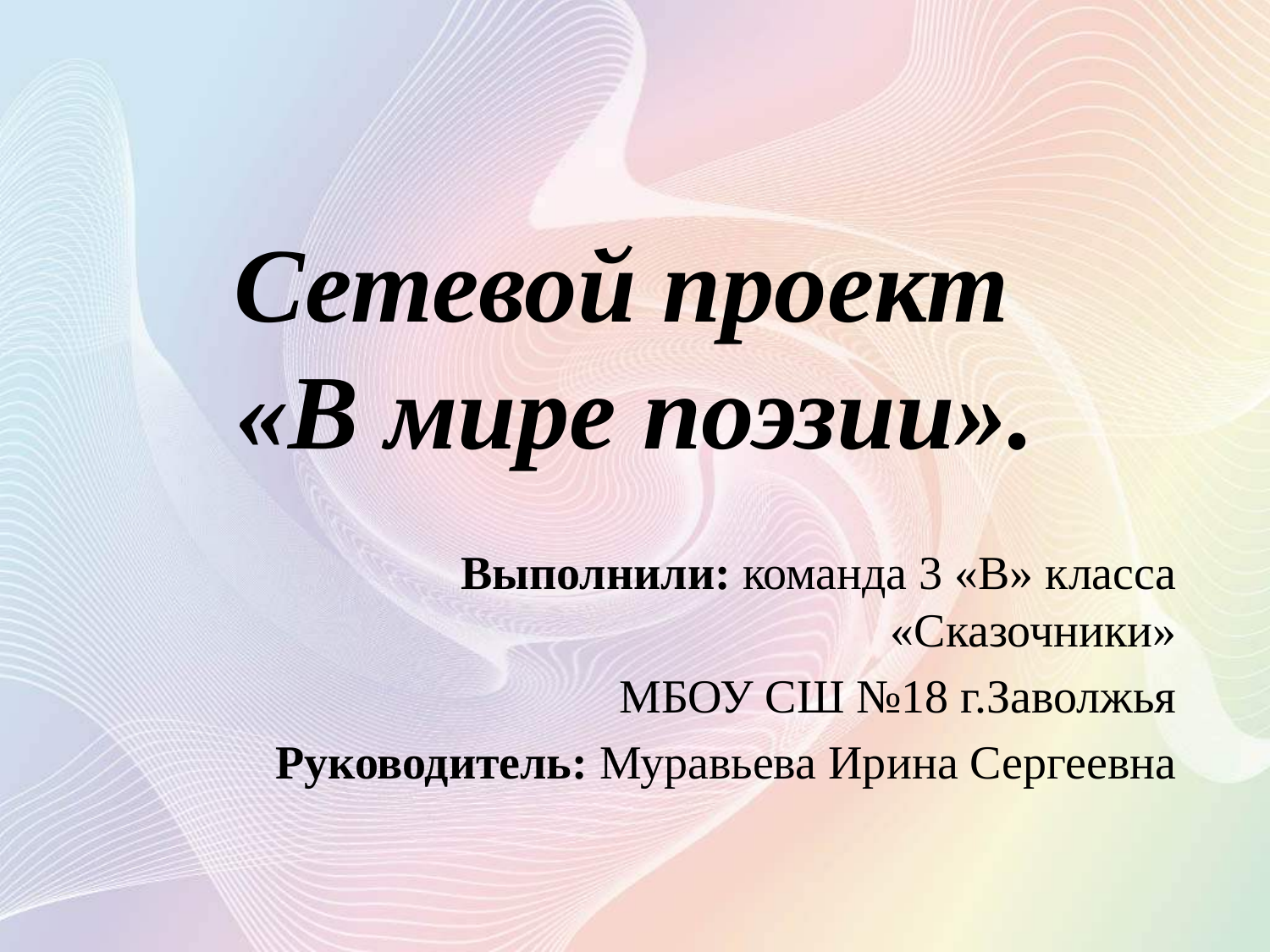

# Сетевой проект «В мире поэзии».
Выполнили: команда 3 «В» класса «Сказочники»
МБОУ СШ №18 г.Заволжья
Руководитель: Муравьева Ирина Сергеевна